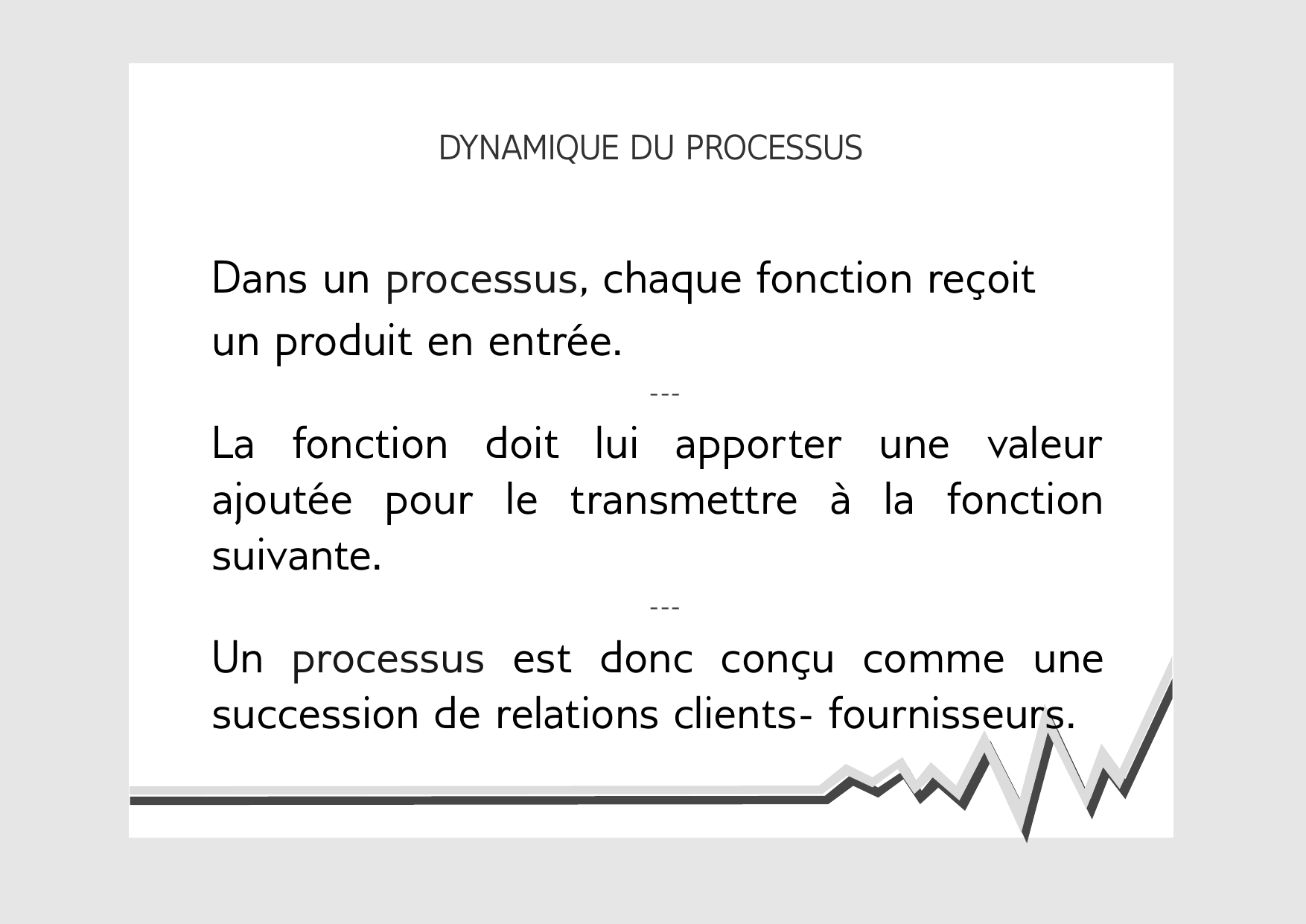

DYNAMIQUE DU PROCESSUS
Dans un processus, chaque fonction reçoit
un produit en entrée.
                                                  ---
La fonction doit lui apporter une valeur ajoutée pour le transmettre à la fonction suivante.
                                                  ---
Un processus est donc conçu comme une succession de relations clients- fournisseurs.